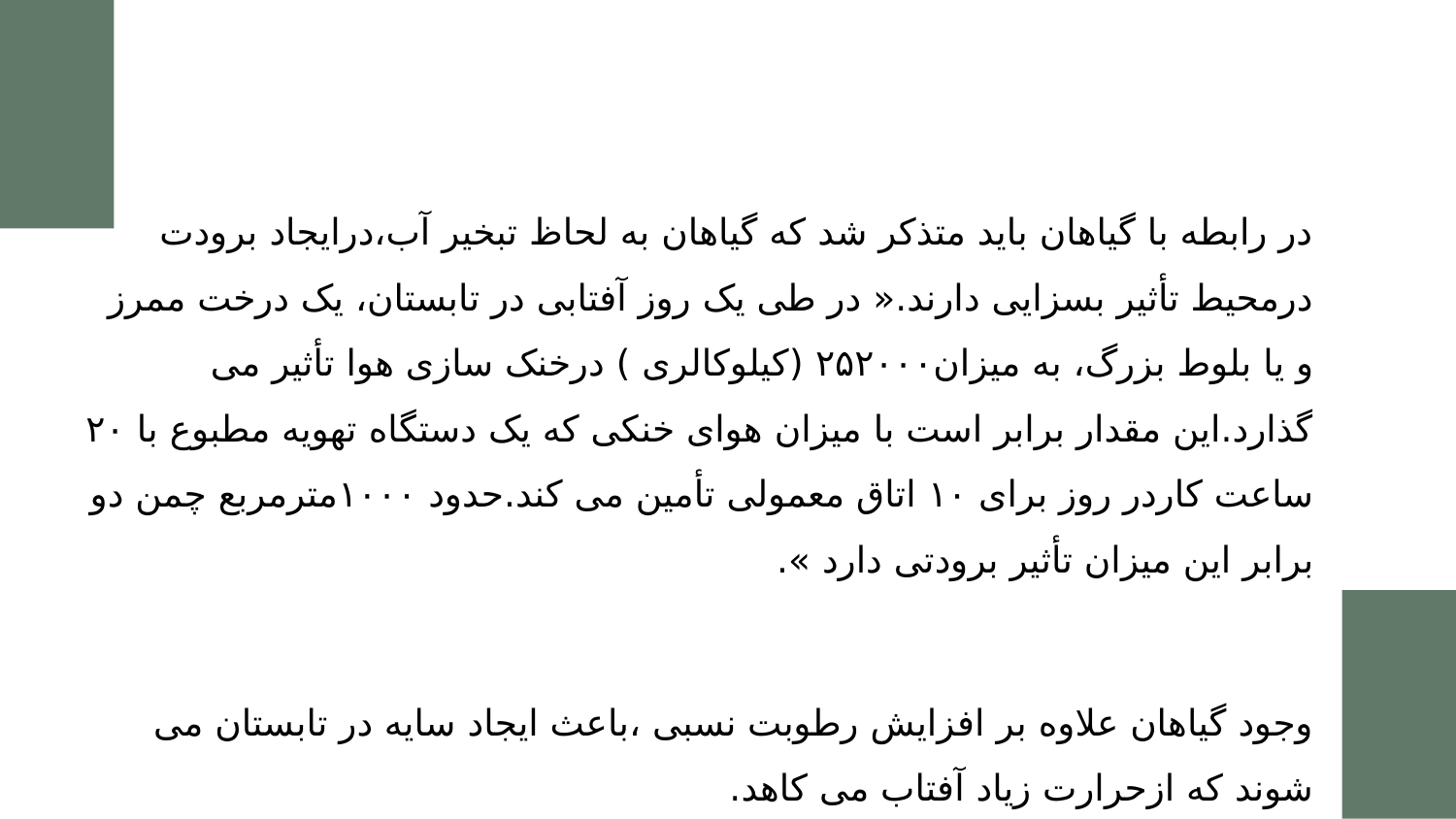

در رابطه با گیاهان باید متذکر شد که گیاهان به لحاظ تبخیر آب،درایجاد برودت درمحیط تأثیر بسزایی دارند.« در طی یک روز آفتابی در تابستان، یک درخت ممرز و یا بلوط بزرگ، به میزان۲۵۲۰۰۰ (کیلوکالری ) درخنک سازی هوا تأثیر می گذارد.این مقدار برابر است با میزان هوای خنکی که یک دستگاه تهویه مطبوع با ۲۰ ساعت کاردر روز برای ۱۰ اتاق معمولی تأمین می کند.حدود ۱۰۰۰مترمربع چمن دو برابر این میزان تأثیر برودتی دارد ».

وجود گیاهان علاوه بر افزایش رطوبت نسبی ،باعث ایجاد سایه در تابستان می شوند که ازحرارت زیاد آفتاب می کاهد.